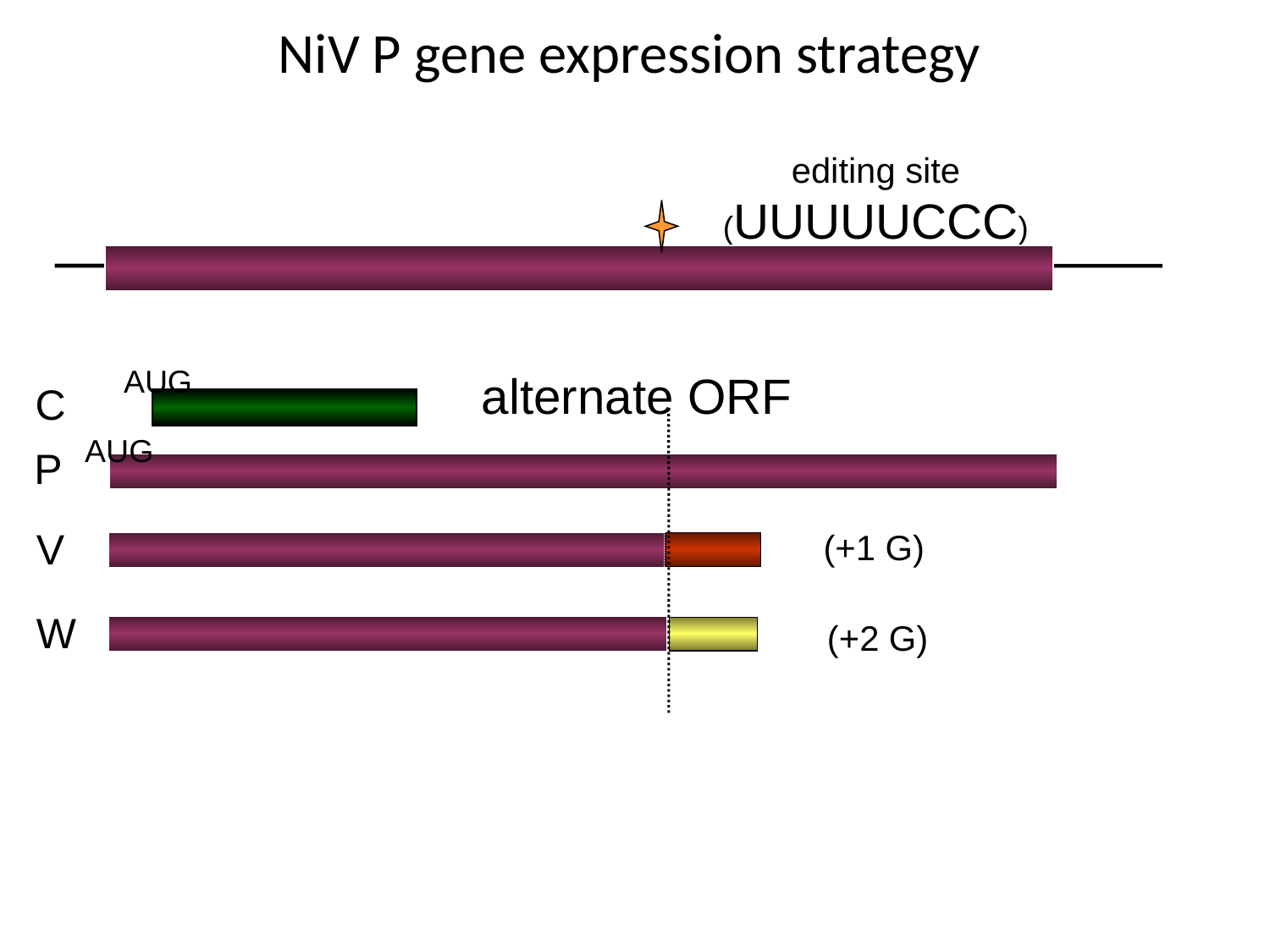

NiV P gene expression strategy

editing site (UUUUUCCC)

AUG
alternate ORF
C

AUG
P

V
(+1 G)

W
(+2 G)